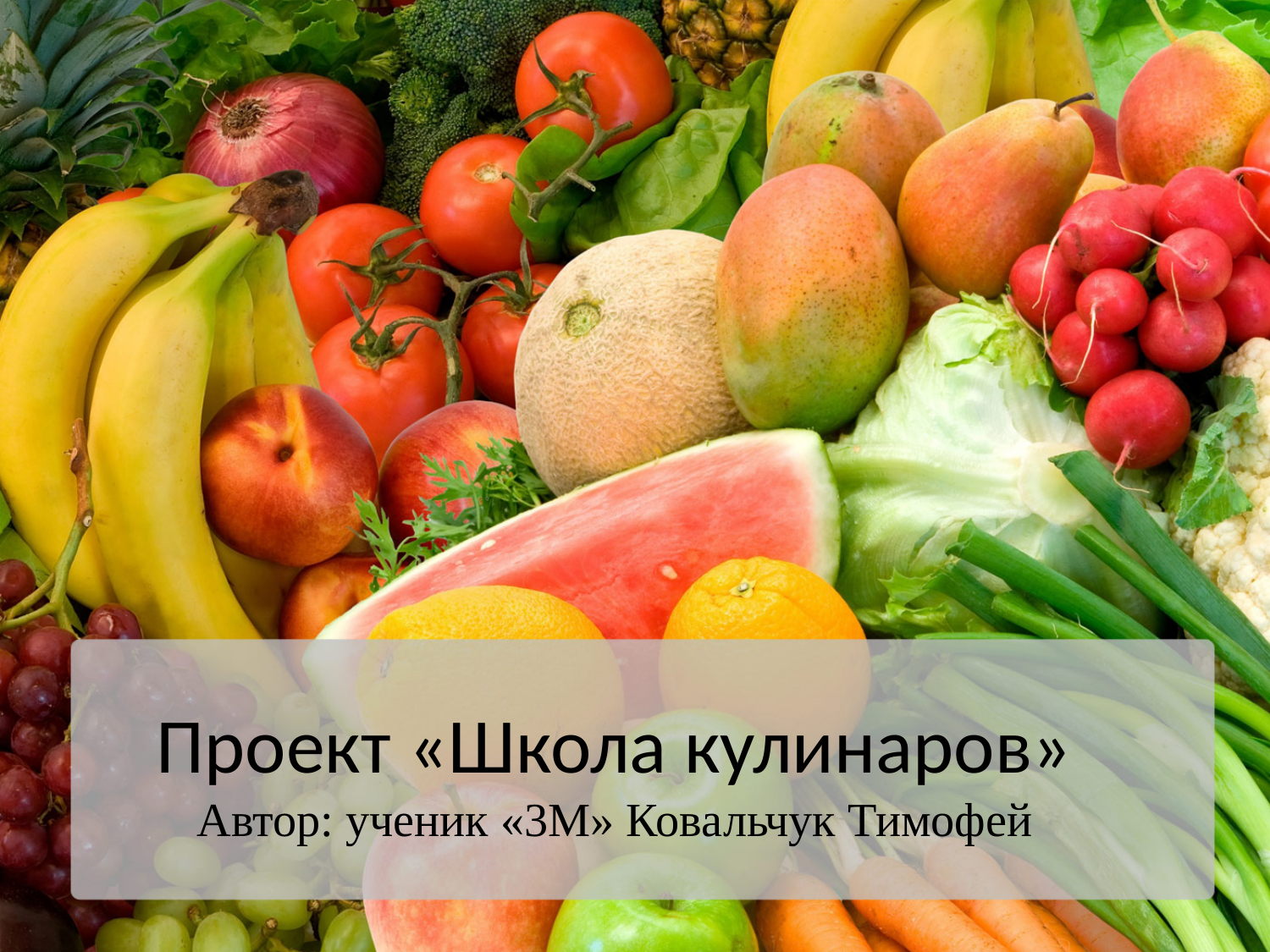

# Проект «Школа кулинаров» Автор: ученик «3М» Ковальчук Тимофей